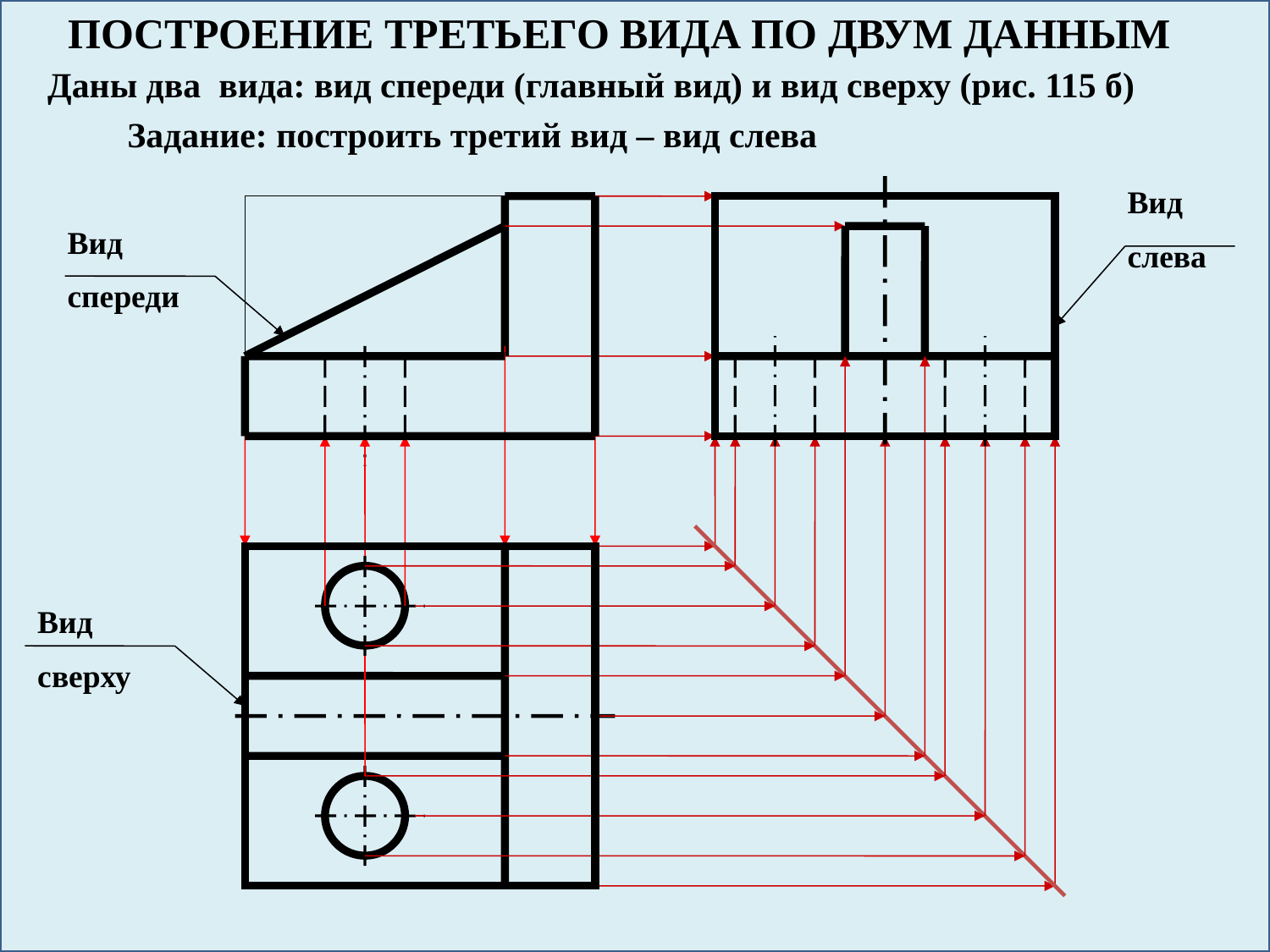

ПОСТРОЕНИЕ ТРЕТЬЕГО ВИДА ПО ДВУМ ДАННЫМ
Даны два  вида: вид спереди (главный вид) и вид сверху (рис. 115 б)
Задание: построить третий вид – вид слева

Вид
слева

Вид
спереди

Вид
сверху